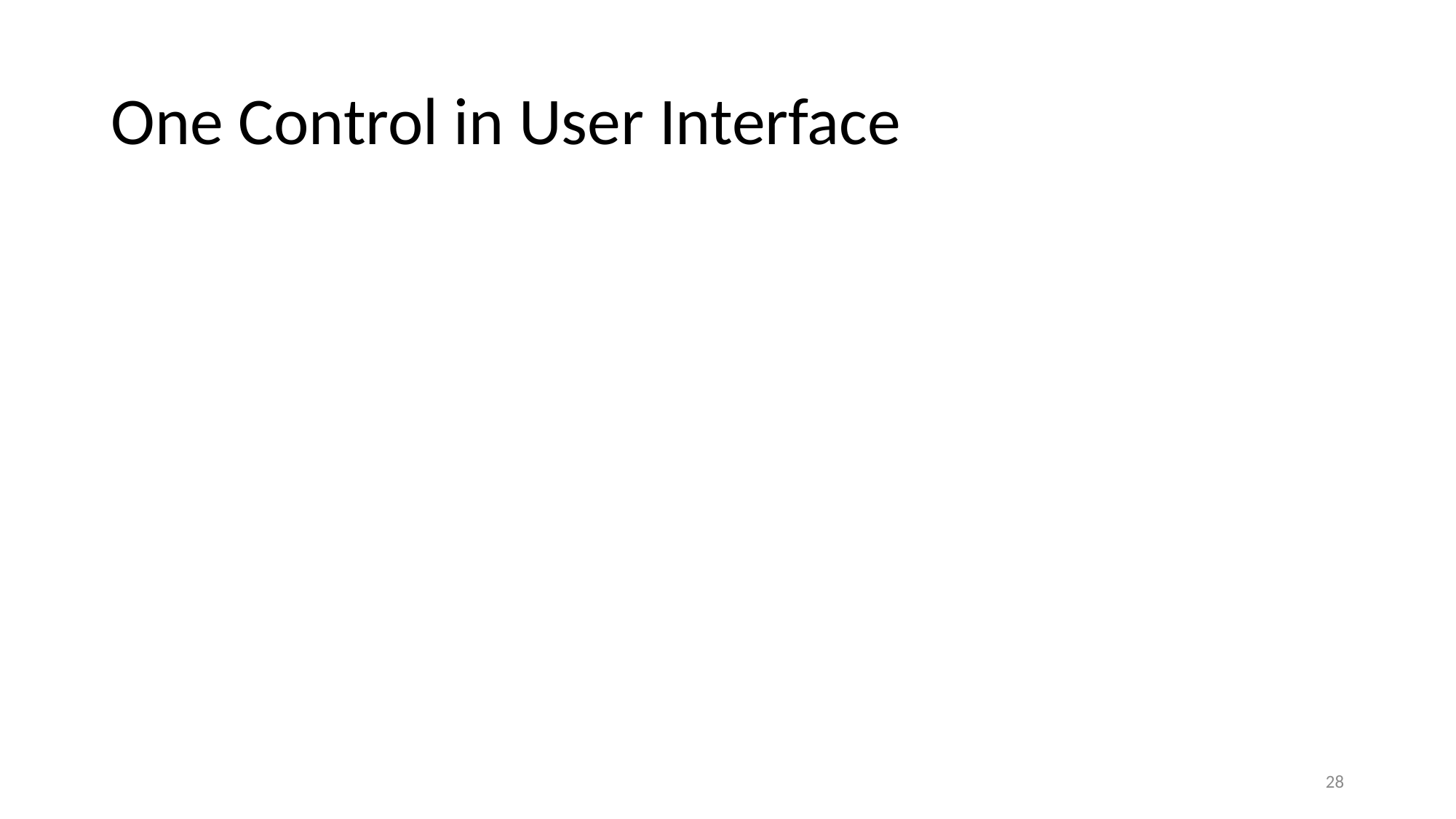

# One Control in User Interface
28